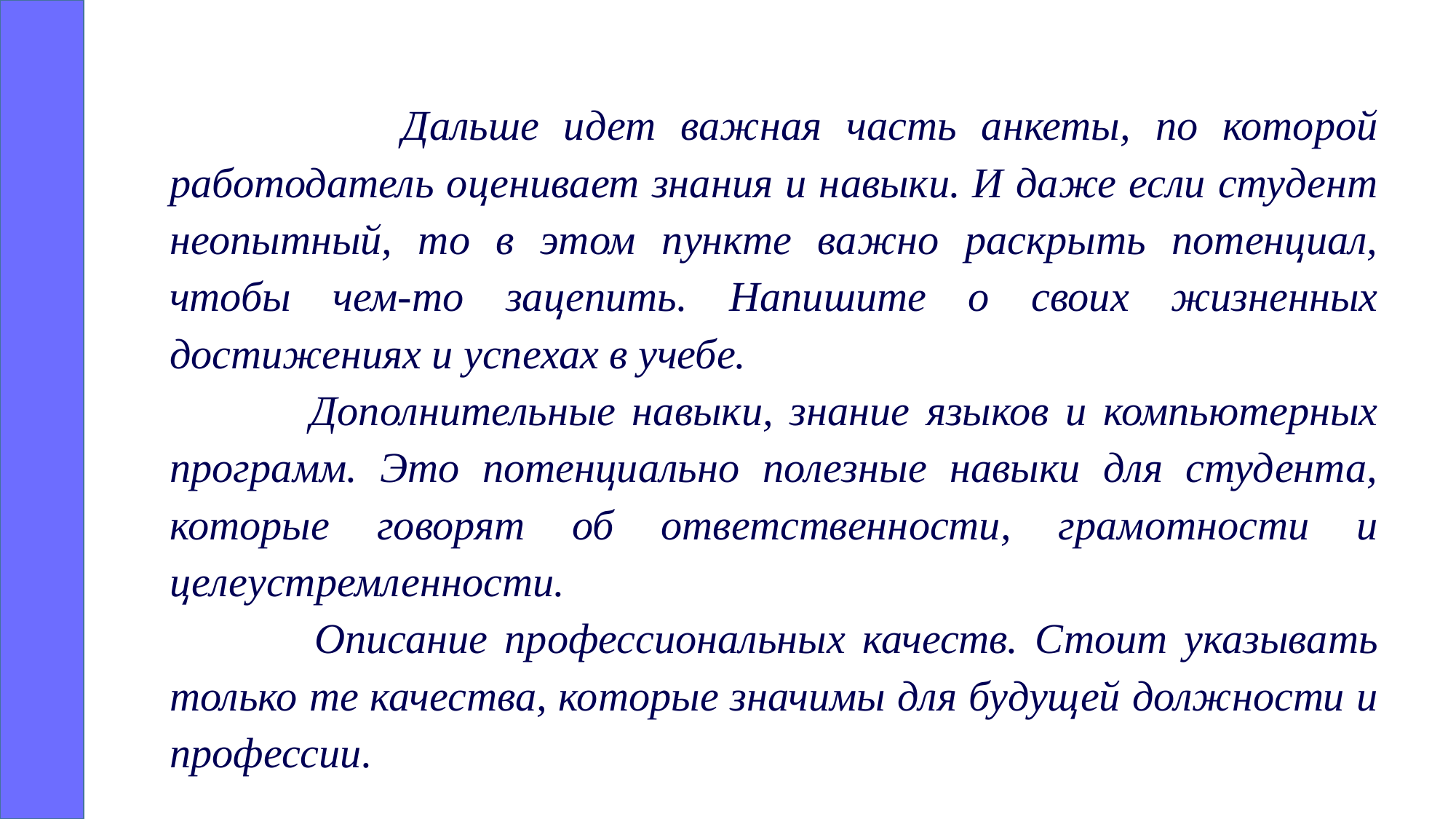

Дальше идет важная часть анкеты, по которой работодатель оценивает знания и навыки. И даже если студент неопытный, то в этом пункте важно раскрыть потенциал, чтобы чем-то зацепить. Напишите о своих жизненных достижениях и успехах в учебе.
           Дополнительные навыки, знание языков и компьютерных программ. Это потенциально полезные навыки для студента, которые говорят об ответственности, грамотности и целеустремленности.
           Описание профессиональных качеств. Стоит указывать только те качества, которые значимы для будущей должности и профессии.